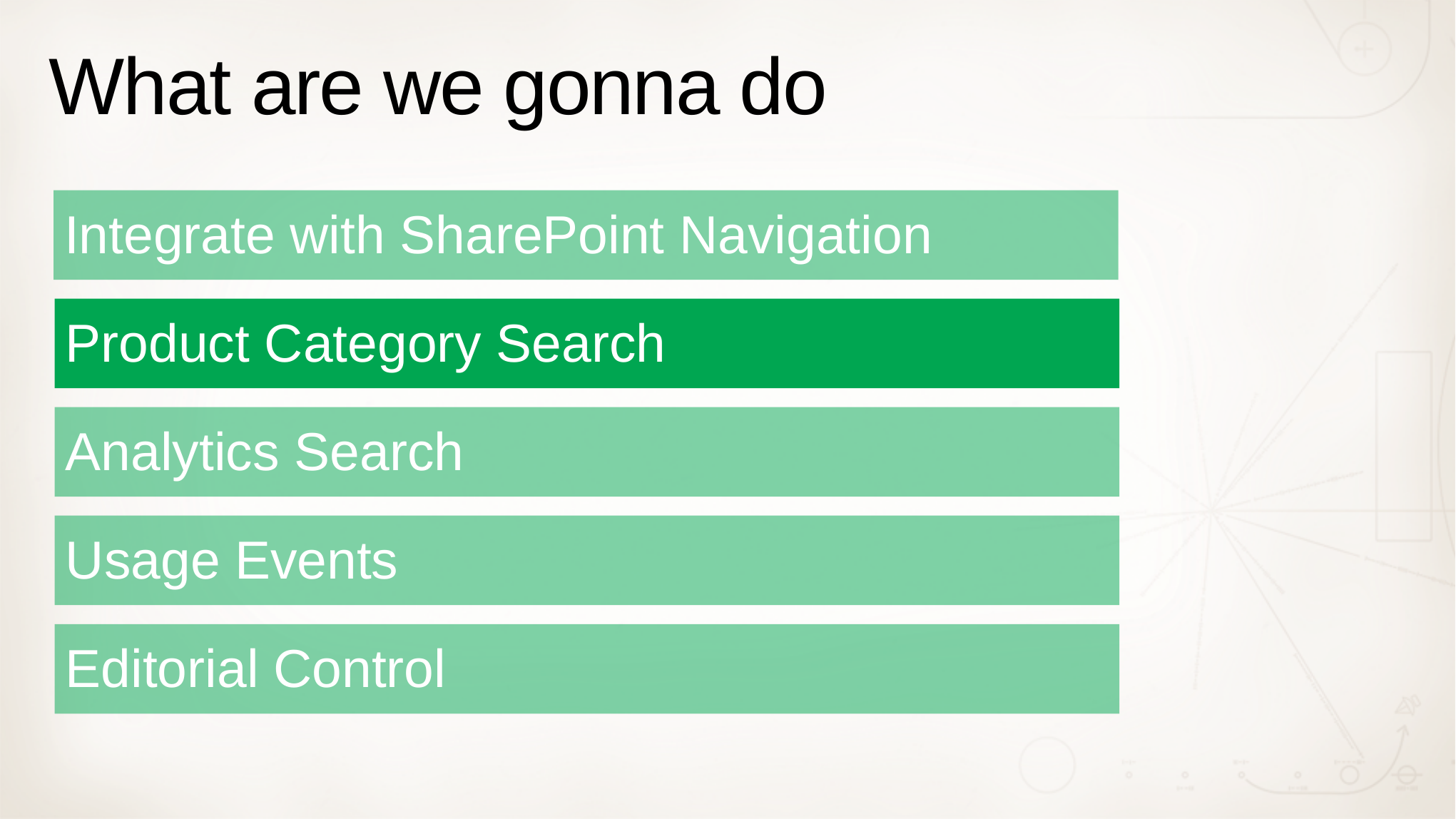

# What are we gonna do
Integrate with SharePoint Navigation
Product Category Search
Analytics Search
Usage Events
Editorial Control